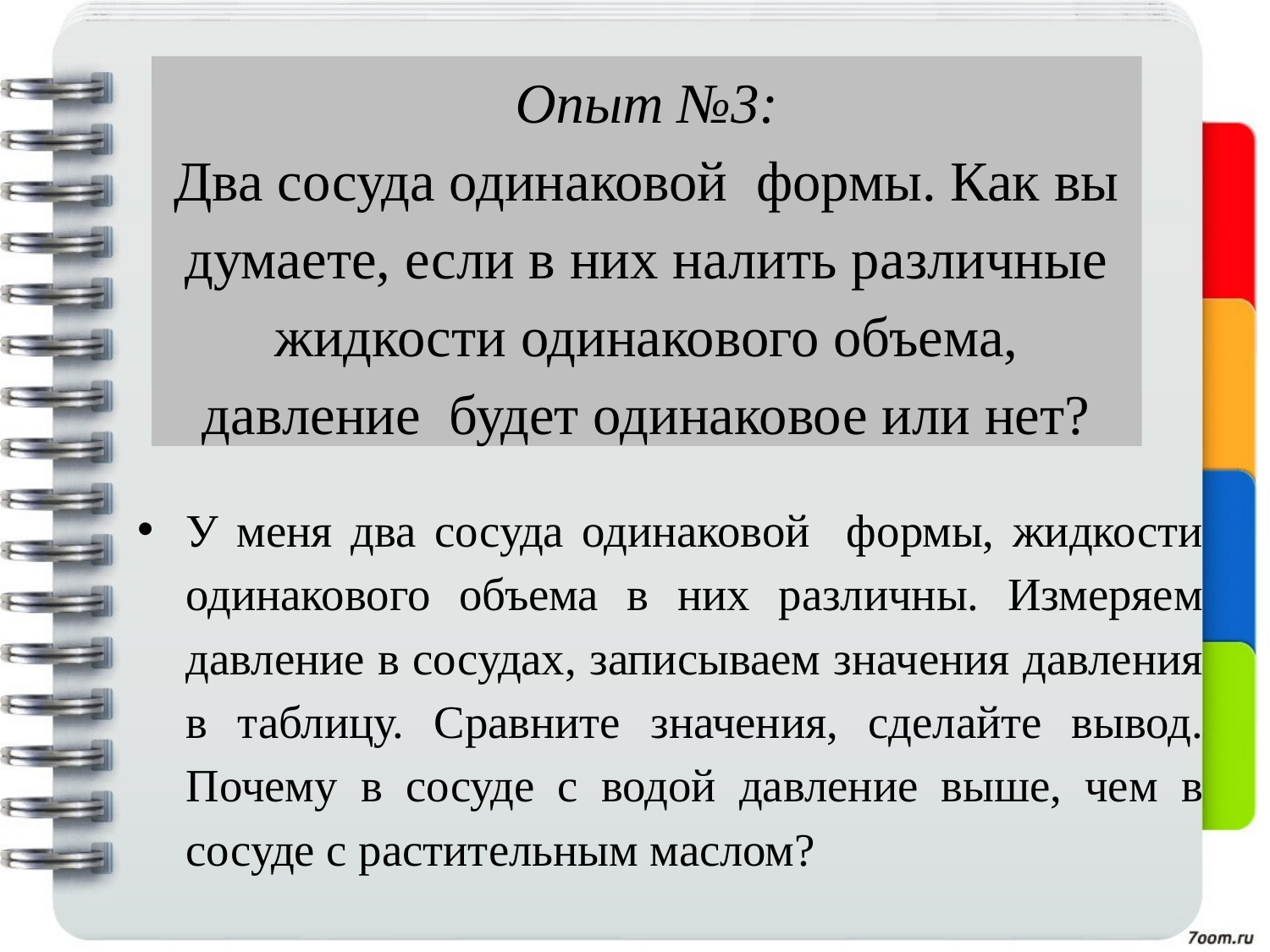

#
Опыт №3:
Два сосуда одинаковой  формы. Как вы думаете, если в них налить различные жидкости одинакового объема, давление  будет одинаковое или нет?
У меня два сосуда одинаковой  формы, жидкости одинакового объема в них различны. Измеряем давление в сосудах, записываем значения давления в таблицу. Сравните значения, сделайте вывод. Почему в сосуде с водой давление выше, чем в сосуде с растительным маслом?